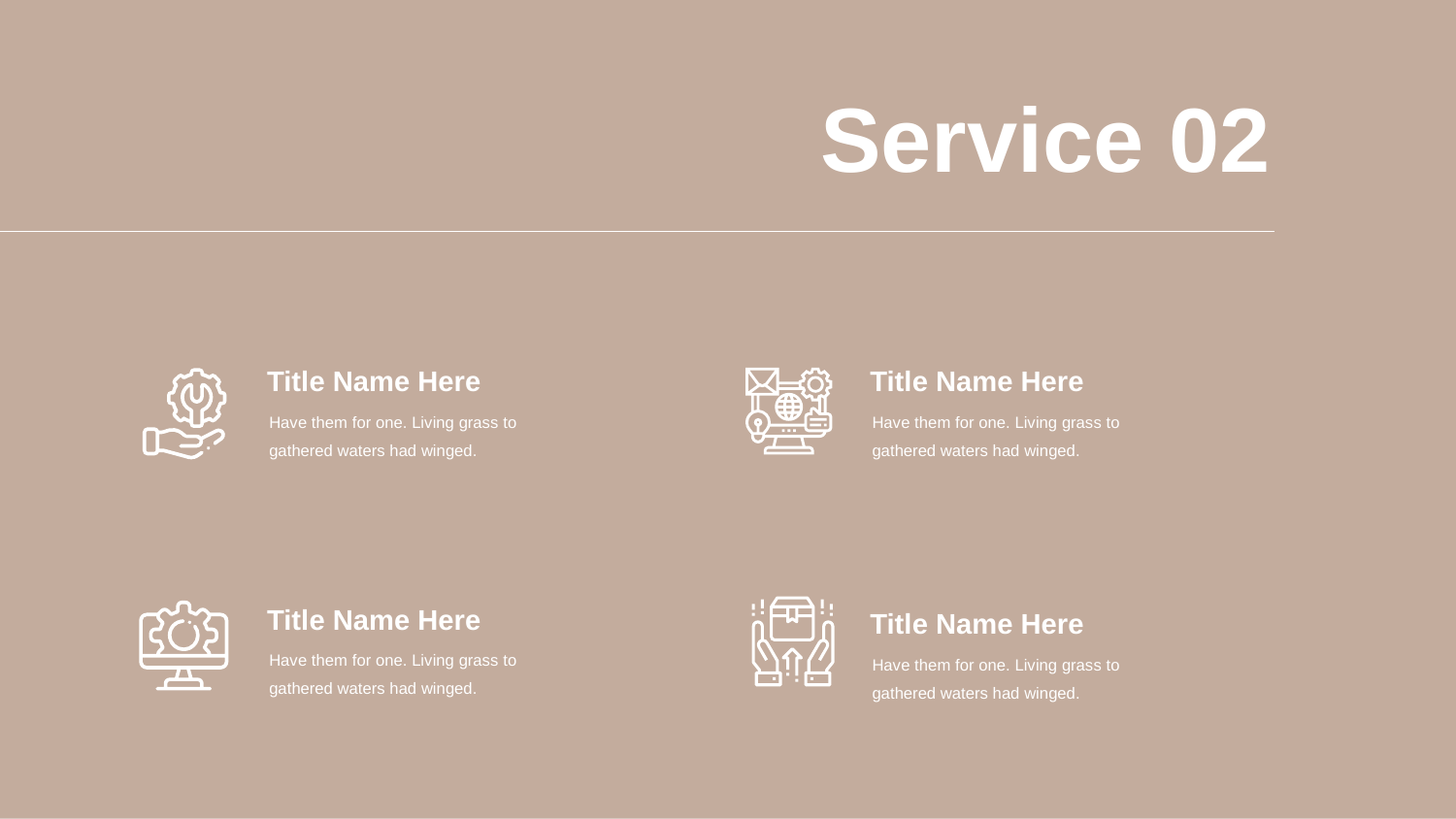

Service 02
Title Name Here
Title Name Here

Have them for one. Living grass to
gathered waters had winged.
Have them for one. Living grass to
gathered waters had winged.
Title Name Here

Title Name Here
Have them for one. Living grass to
gathered waters had winged.
Have them for one. Living grass to
gathered waters had winged.